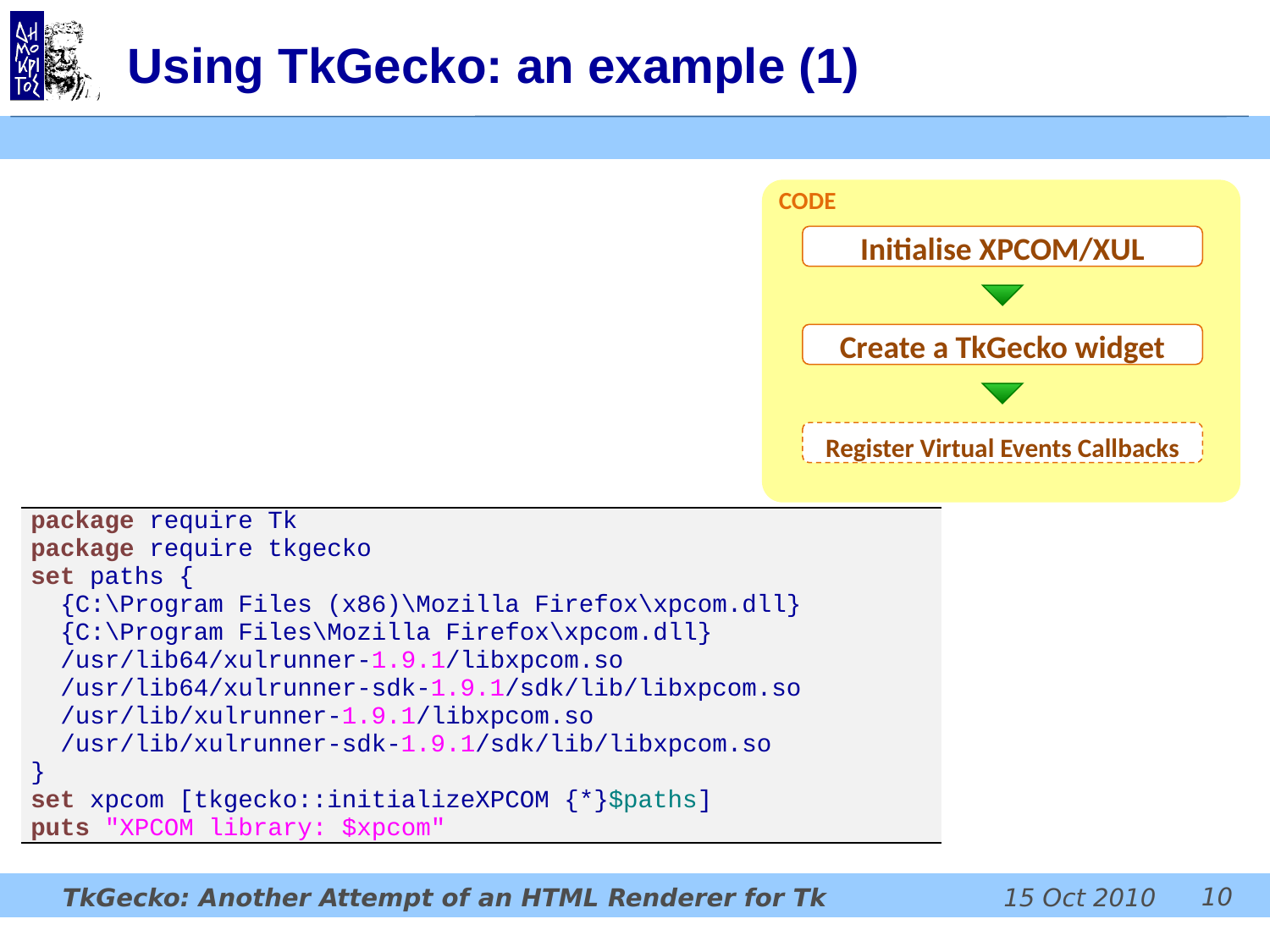

# Using TkGecko: an example (1)

CODE
Initialise XPCOM/XUL

Create a TkGecko widget

Register Virtual Events Callbacks
| package require Tk package require tkgecko set paths { {C:\Program Files (x86)\Mozilla Firefox\xpcom.dll} {C:\Program Files\Mozilla Firefox\xpcom.dll} /usr/lib64/xulrunner-1.9.1/libxpcom.so /usr/lib64/xulrunner-sdk-1.9.1/sdk/lib/libxpcom.so /usr/lib/xulrunner-1.9.1/libxpcom.so /usr/lib/xulrunner-sdk-1.9.1/sdk/lib/libxpcom.so } set xpcom [tkgecko::initializeXPCOM {\*}$paths] puts "XPCOM library: $xpcom" |
| --- |
10
TkGecko: Another Attempt of an HTML Renderer for Tk
15 Oct 2010